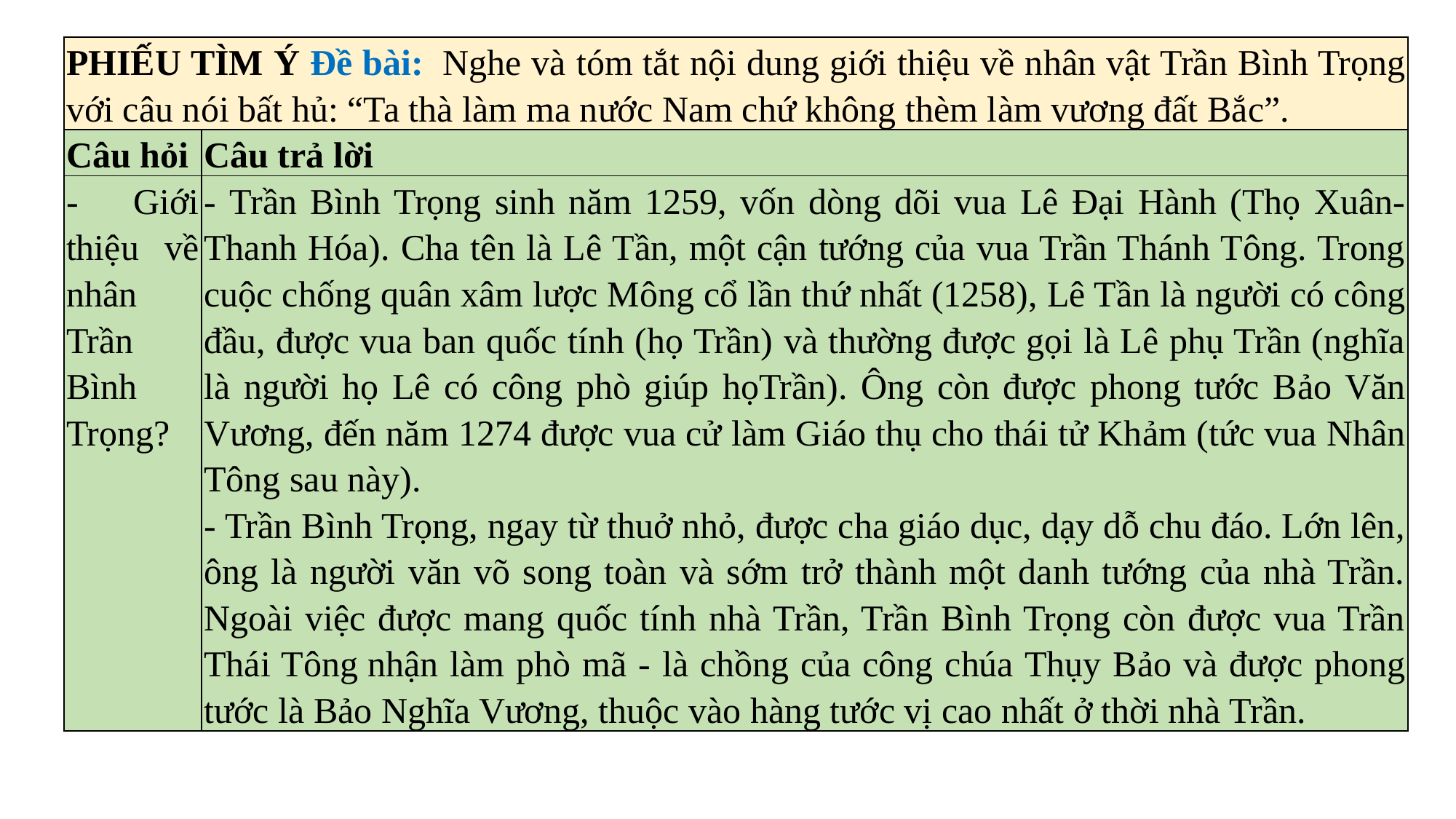

| PHIẾU TÌM Ý Đề bài:  Nghe và tóm tắt nội dung giới thiệu về nhân vật Trần Bình Trọng với câu nói bất hủ: “Ta thà làm ma nước Nam chứ không thèm làm vương đất Bắc”. |  |
| --- | --- |
| Câu hỏi | Câu trả lời |
| - Giới thiệu về nhân Trần Bình Trọng? | - Trần Bình Trọng sinh năm 1259, vốn dòng dõi vua Lê Đại Hành (Thọ Xuân-Thanh Hóa). Cha tên là Lê Tần, một cận tướng của vua Trần Thánh Tông. Trong cuộc chống quân xâm lược Mông cổ lần thứ nhất (1258), Lê Tần là người có công đầu, được vua ban quốc tính (họ Trần) và thường được gọi là Lê phụ Trần (nghĩa là người họ Lê có công phò giúp họTrần). Ông còn được phong tước Bảo Văn Vương, đến năm 1274 được vua cử làm Giáo thụ cho thái tử Khảm (tức vua Nhân Tông sau này). - Trần Bình Trọng, ngay từ thuở nhỏ, được cha giáo dục, dạy dỗ chu đáo. Lớn lên, ông là người văn võ song toàn và sớm trở thành một danh tướng của nhà Trần. Ngoài việc được mang quốc tính nhà Trần, Trần Bình Trọng còn được vua Trần Thái Tông nhận làm phò mã - là chồng của công chúa Thụy Bảo và được phong tước là Bảo Nghĩa Vương, thuộc vào hàng tước vị cao nhất ở thời nhà Trần. |